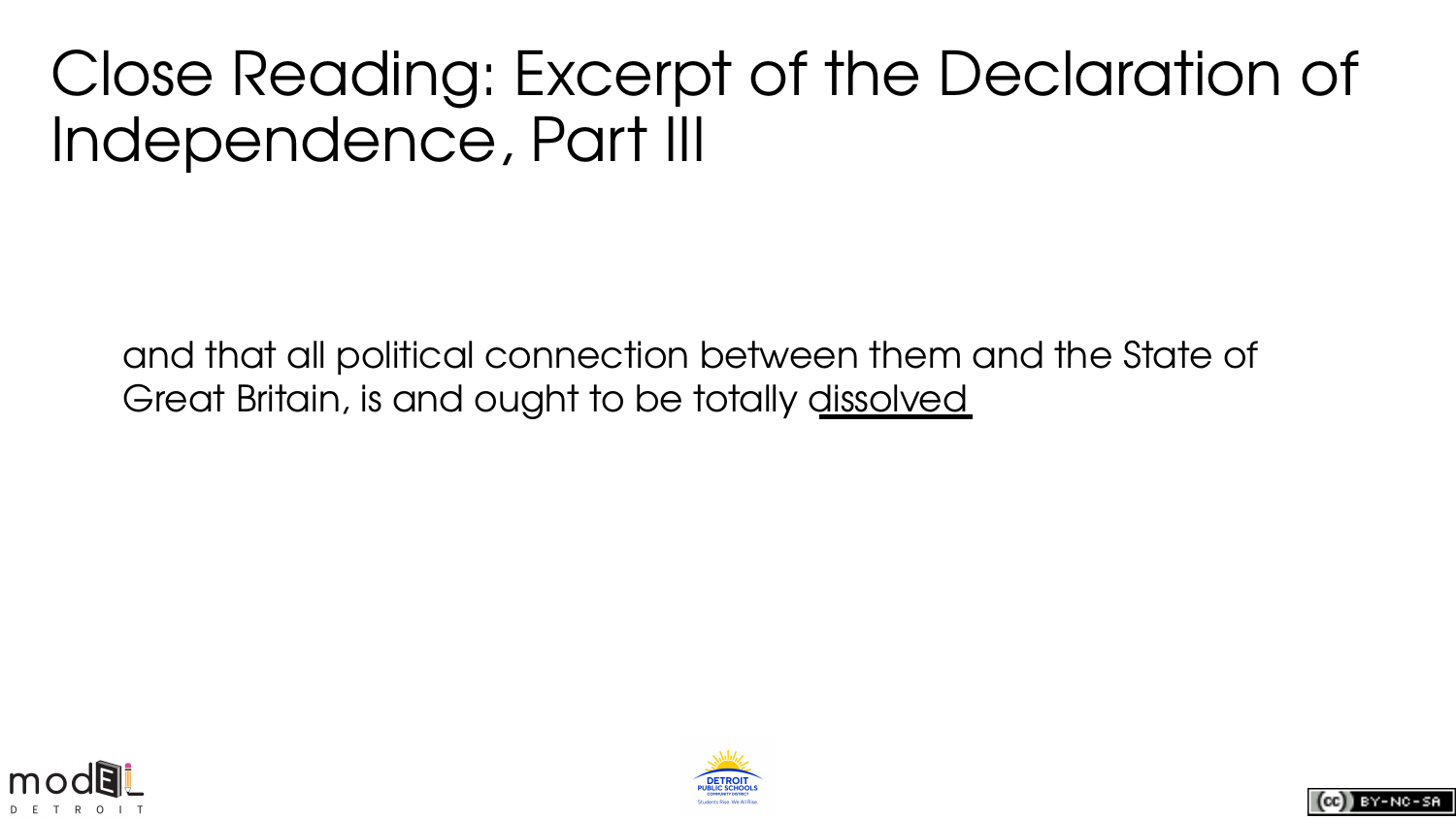

# Close Reading: Excerpt of the Declaration of Independence, Part III

and that all political connection between them and the State of Great Britain, is and ought to be totally dissolved